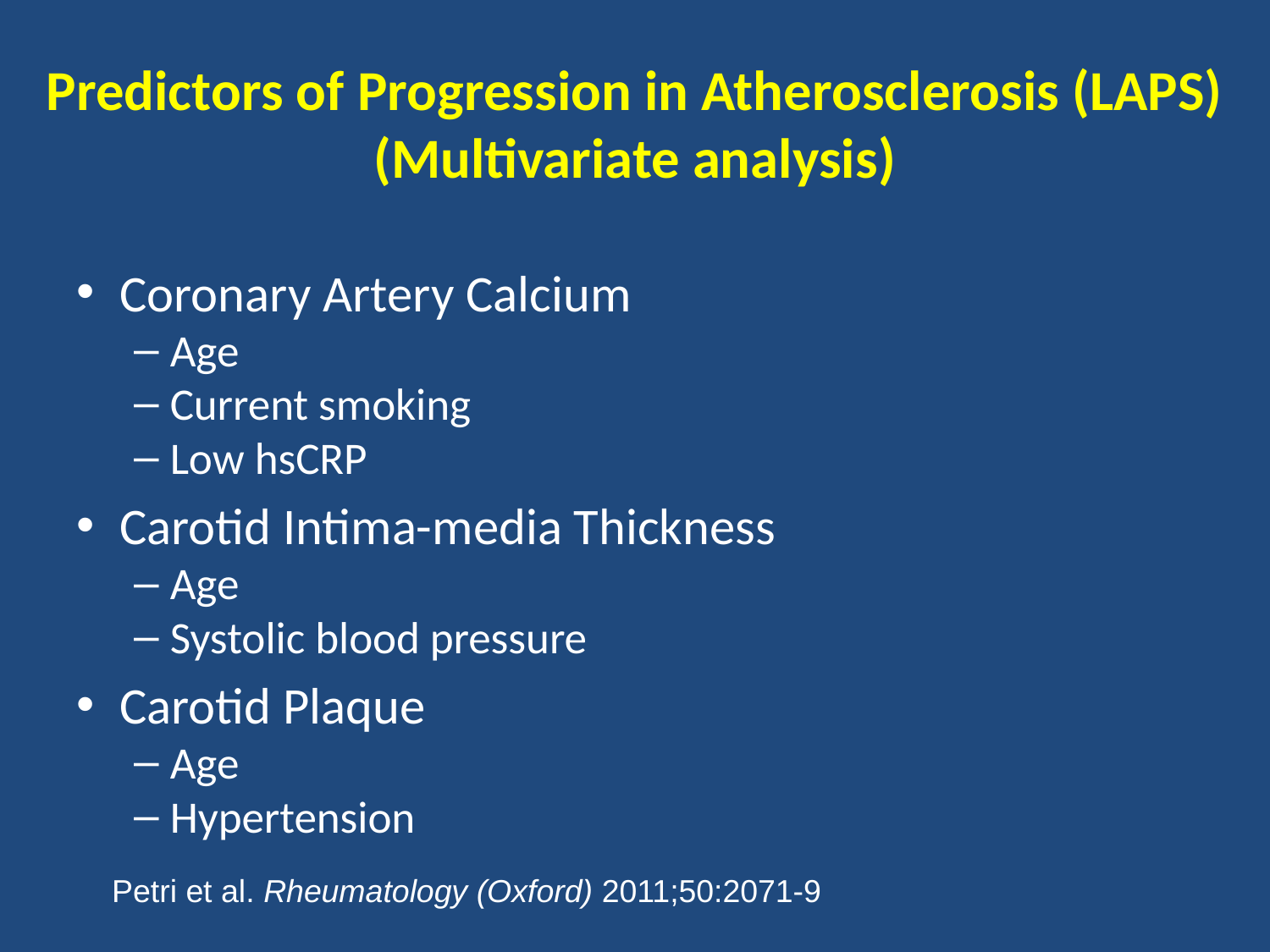

# Predictors of Progression in Atherosclerosis (LAPS) (Multivariate analysis)
Coronary Artery Calcium
Age
Current smoking
Low hsCRP
Carotid Intima-media Thickness
Age
Systolic blood pressure
Carotid Plaque
Age
Hypertension
Petri et al. Rheumatology (Oxford) 2011;50:2071-9